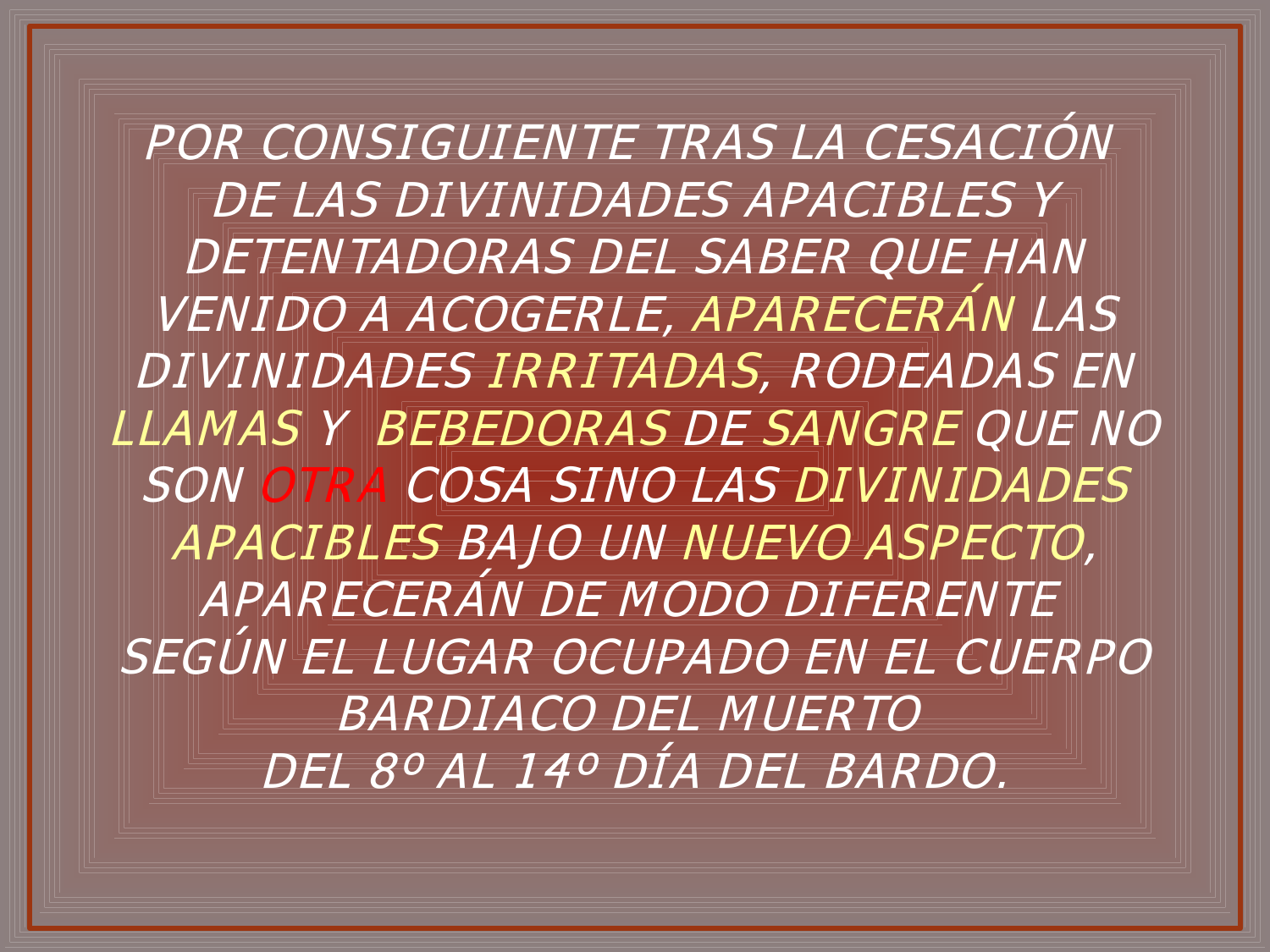

POR CONSIGUIENTE TRAS LA CESACIÓN
DE LAS DIVINIDADES APACIBLES Y DETENTADORAS DEL SABER QUE HAN VENIDO A ACOGERLE, APARECERÁN LAS DIVINIDADES IRRITADAS, RODEADAS EN LLAMAS Y  BEBEDORAS DE SANGRE QUE NO SON OTRA COSA SINO LAS DIVINIDADES APACIBLES BAJO UN NUEVO ASPECTO, APARECERÁN DE MODO DIFERENTE
SEGÚN EL LUGAR OCUPADO EN EL CUERPO BARDIACO DEL MUERTO
DEL 8º AL 14º DÍA DEL BARDO.